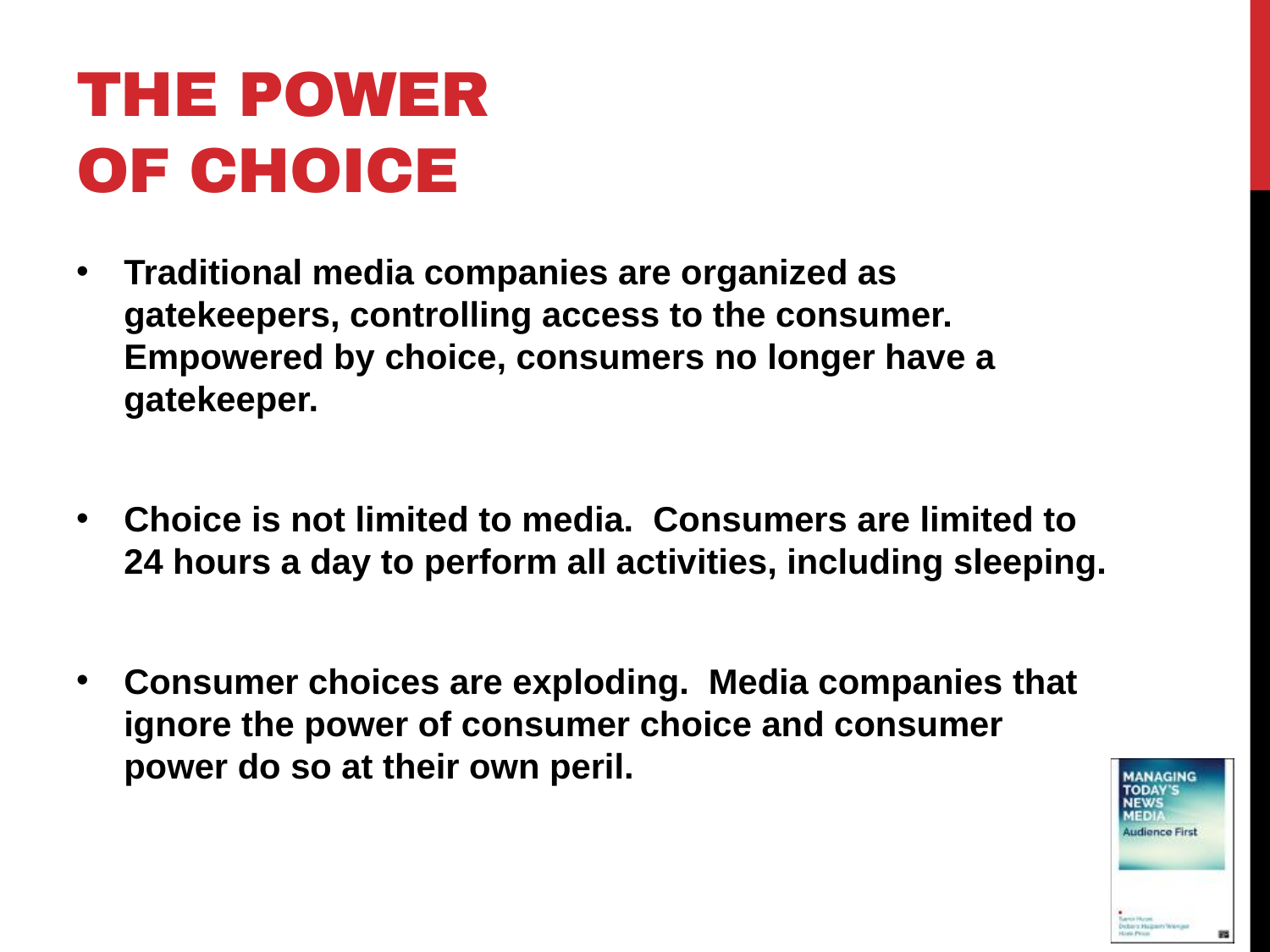

# The power of choice
Traditional media companies are organized as gatekeepers, controlling access to the consumer.  Empowered by choice, consumers no longer have a gatekeeper.

Choice is not limited to media.  Consumers are limited to 24 hours a day to perform all activities, including sleeping.

Consumer choices are exploding.  Media companies that ignore the power of consumer choice and consumer power do so at their own peril.